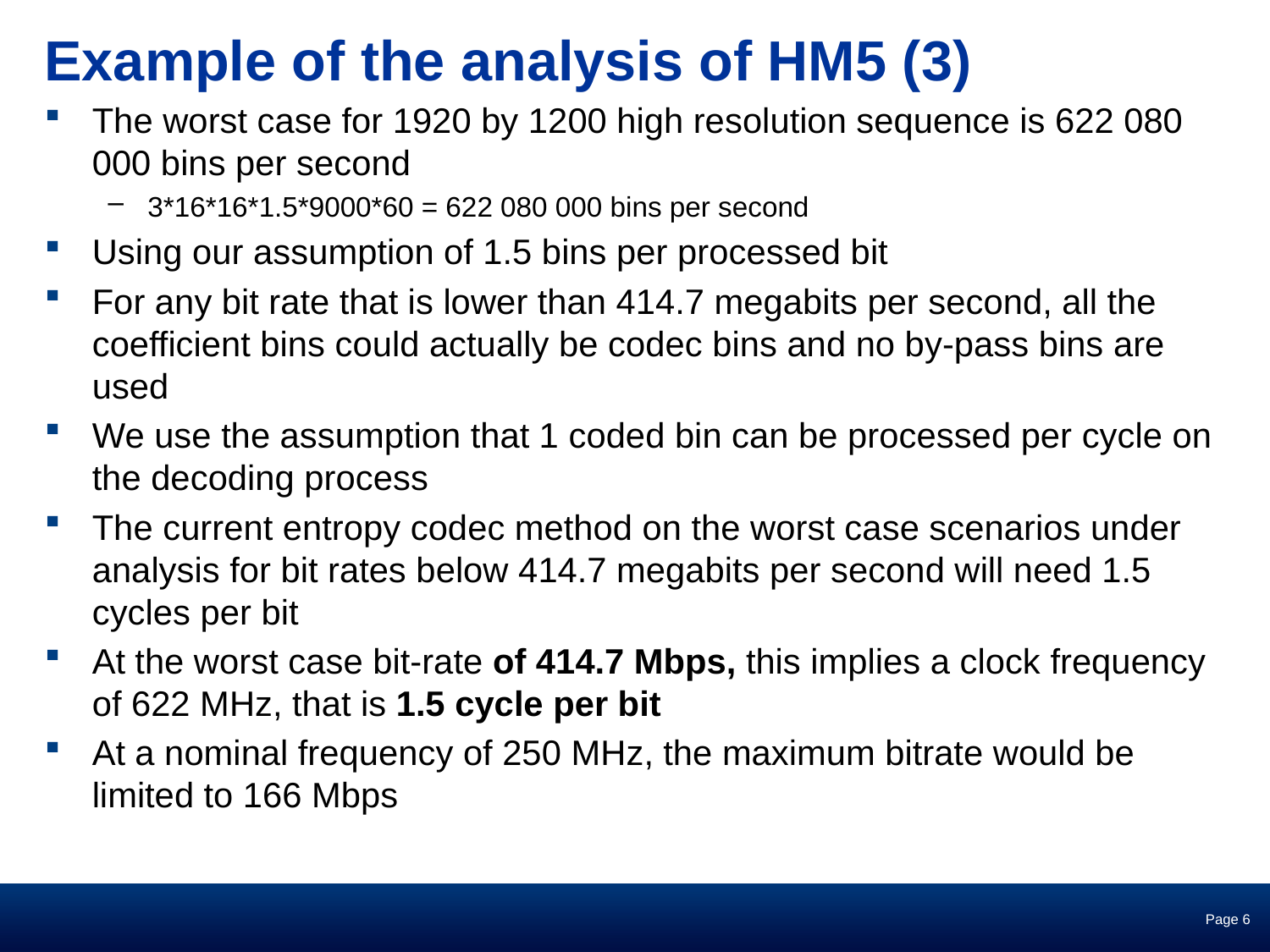

# Example of the analysis of HM5 (3)
The worst case for 1920 by 1200 high resolution sequence is 622 080 000 bins per second
3*16*16*1.5*9000*60 = 622 080 000 bins per second
Using our assumption of 1.5 bins per processed bit
For any bit rate that is lower than 414.7 megabits per second, all the coefficient bins could actually be codec bins and no by-pass bins are used
We use the assumption that 1 coded bin can be processed per cycle on the decoding process
The current entropy codec method on the worst case scenarios under analysis for bit rates below 414.7 megabits per second will need 1.5 cycles per bit
At the worst case bit-rate of 414.7 Mbps, this implies a clock frequency of 622 MHz, that is 1.5 cycle per bit
At a nominal frequency of 250 MHz, the maximum bitrate would be limited to 166 Mbps